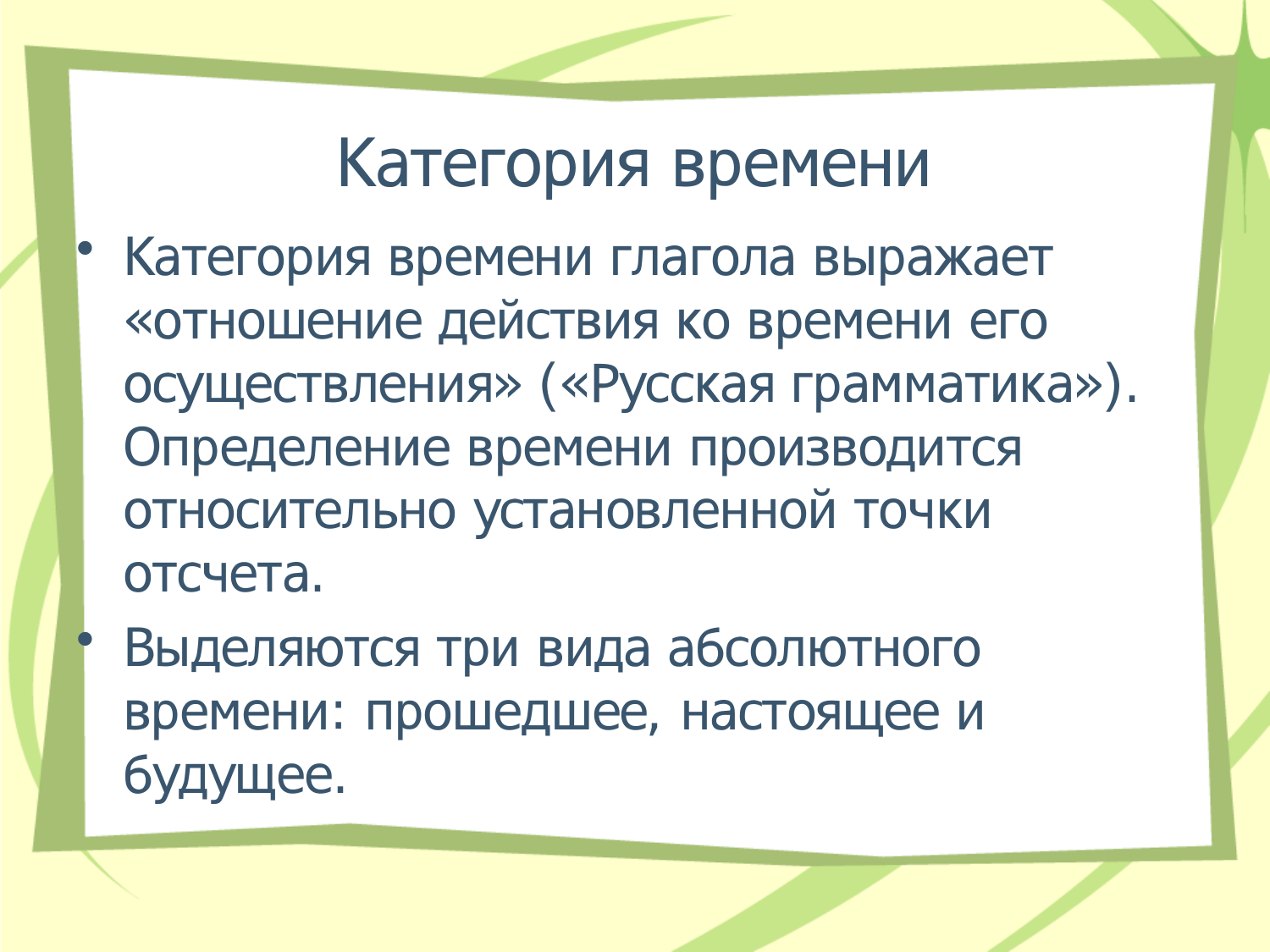

# Категория времени
Категория времени глагола выражает «отношение действия ко времени его осуществления» («Русская грамматика»). Определение времени производится относительно установленной точки отсчета.
Выделяются три вида абсолютного времени: прошедшее, настоящее и будущее.